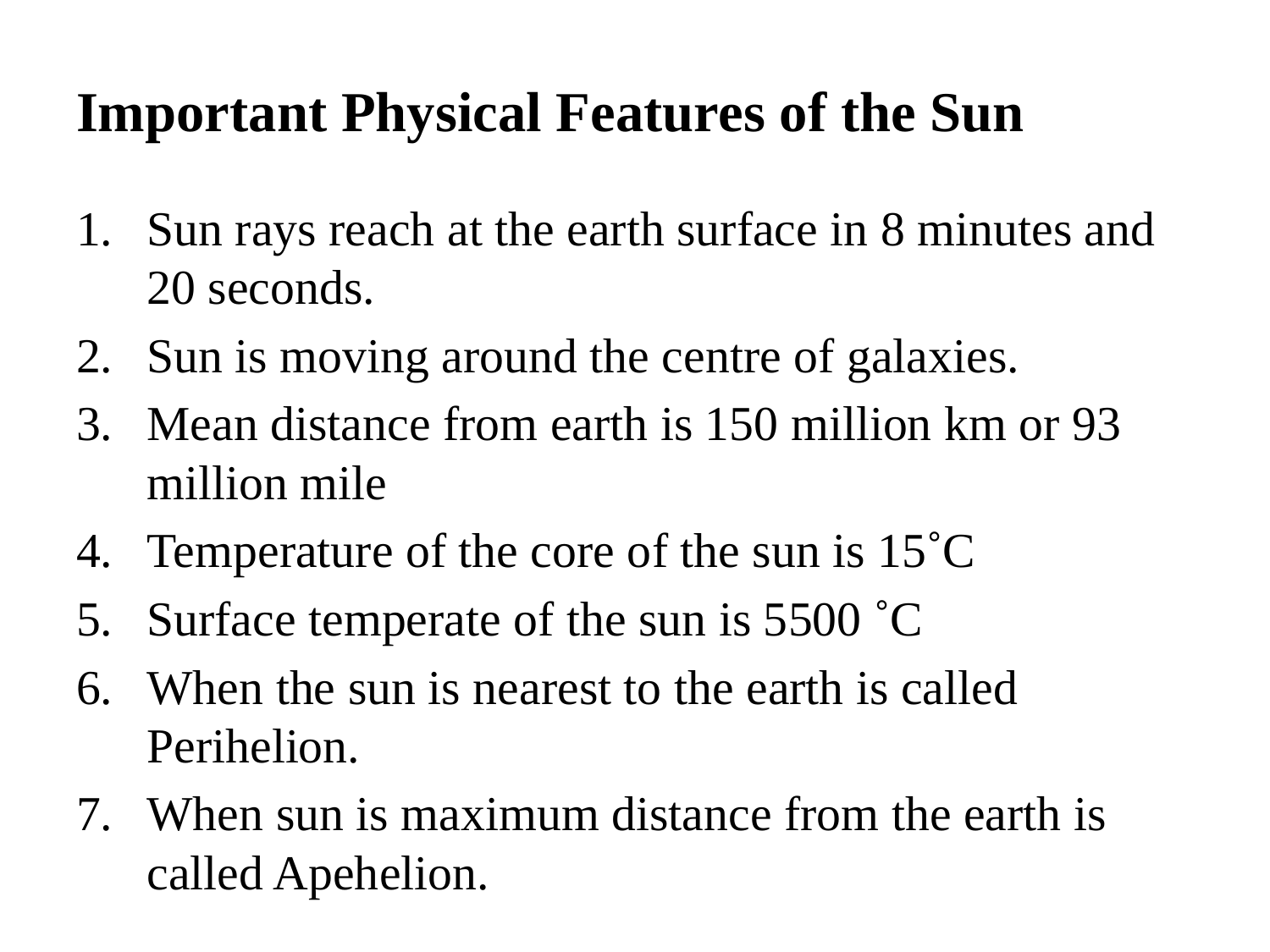

# Important Physical Features of the Sun
Sun rays reach at the earth surface in 8 minutes and 20 seconds.
Sun is moving around the centre of galaxies.
Mean distance from earth is 150 million km or 93 million mile
Temperature of the core of the sun is 15˚C
Surface temperate of the sun is 5500 ˚C
When the sun is nearest to the earth is called Perihelion.
When sun is maximum distance from the earth is called Apehelion.